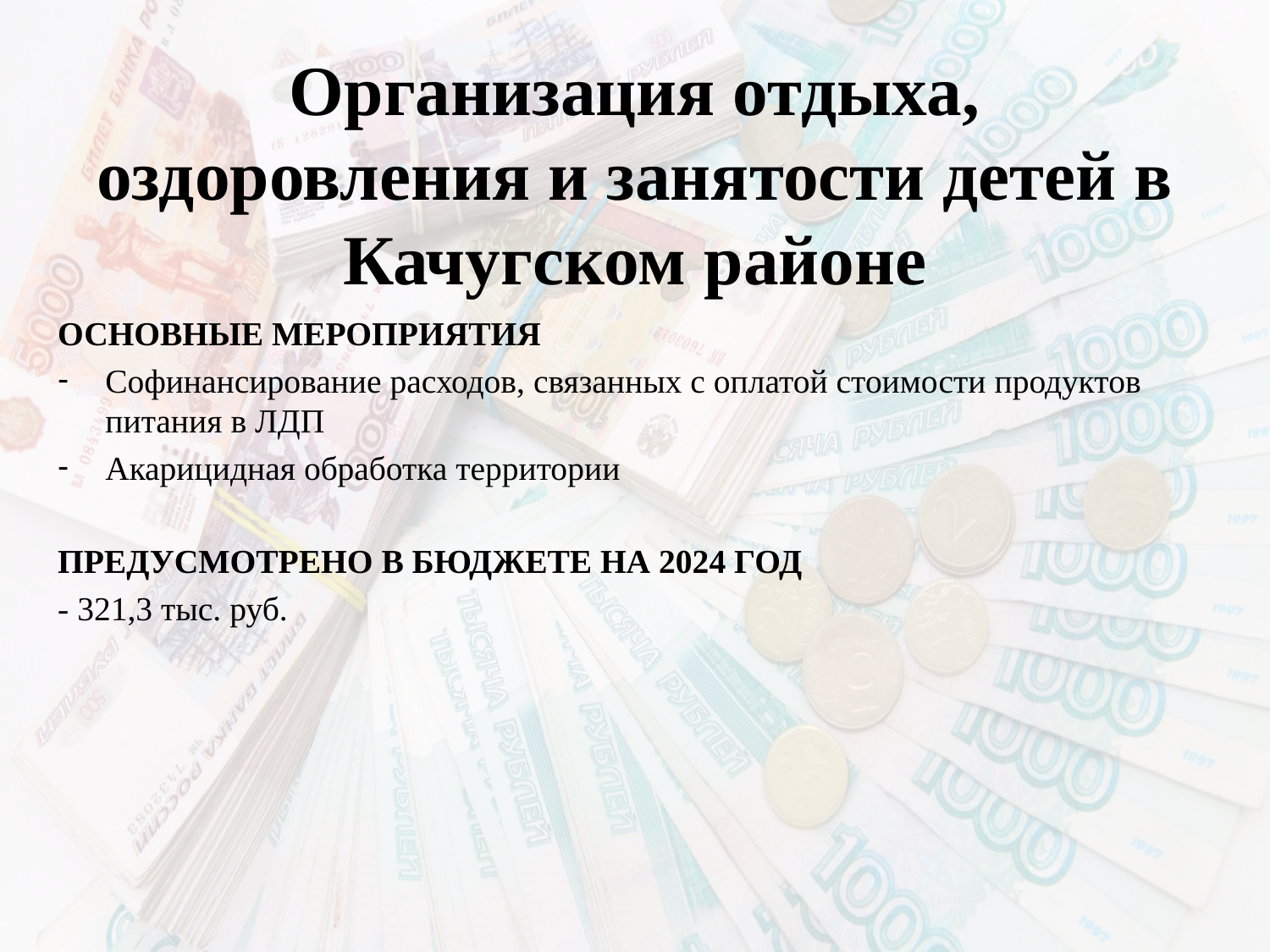

# Организация отдыха, оздоровления и занятости детей в Качугском районе
ОСНОВНЫЕ МЕРОПРИЯТИЯ
Софинансирование расходов, связанных с оплатой стоимости продуктов питания в ЛДП
Акарицидная обработка территории

ПРЕДУСМОТРЕНО В БЮДЖЕТЕ НА 2024 ГОД
- 321,3 тыс. руб.